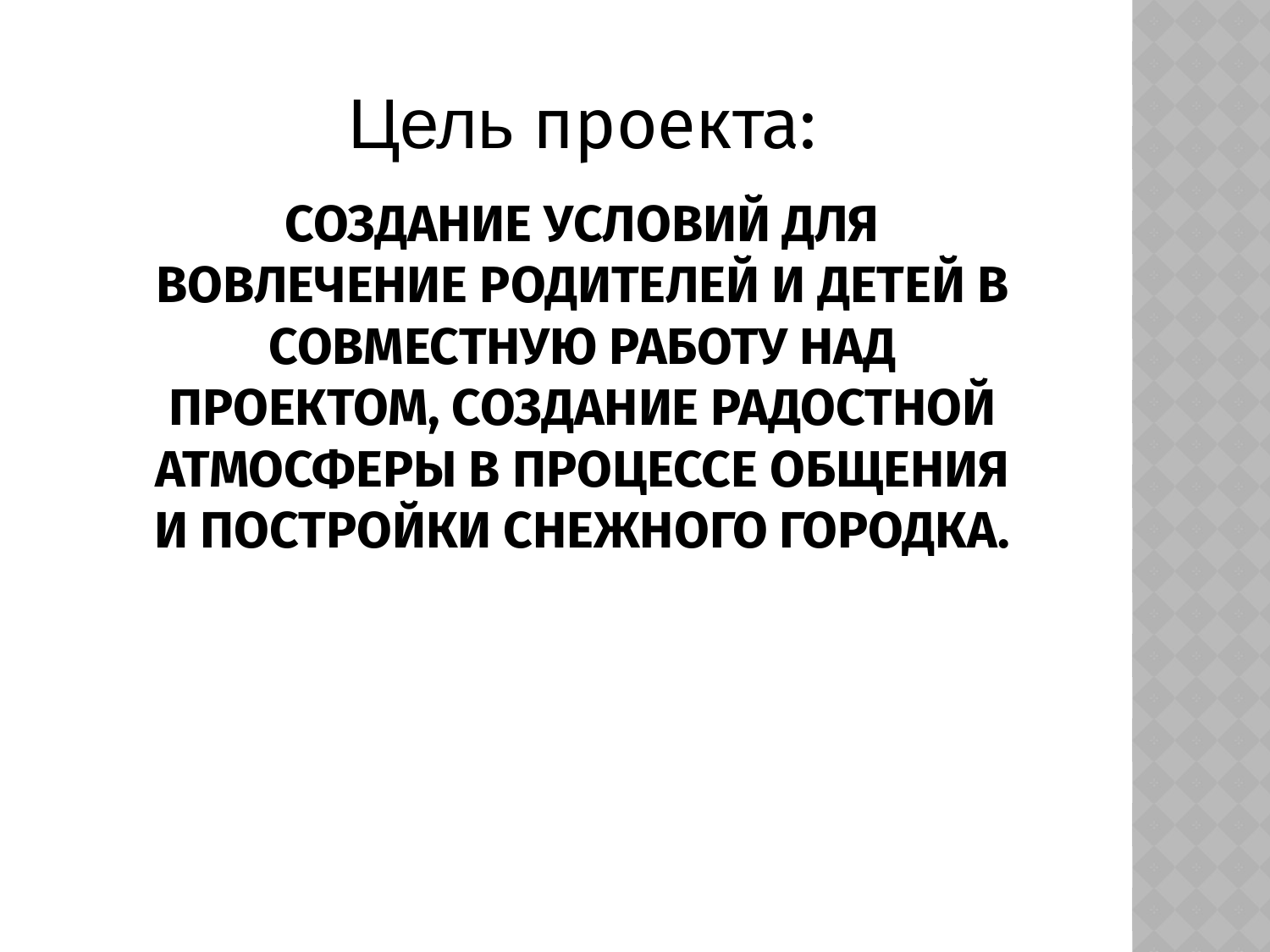

Цель проекта:
# Создание условий для вовлечение родителей и детей в совместную работу над проектом, создание радостной атмосферы в процессе общения и постройки снежного городка.